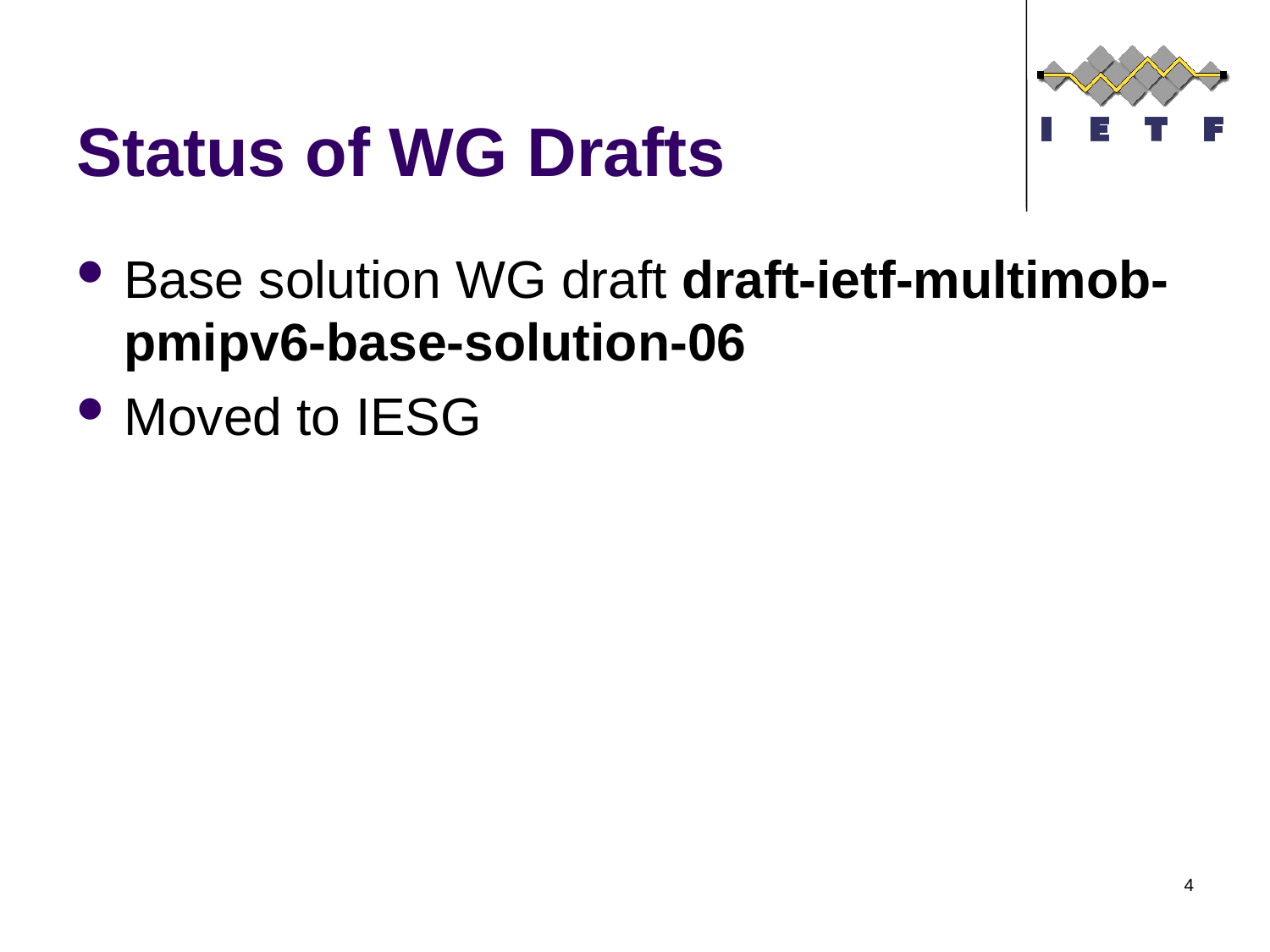

# Status of WG Drafts
Base solution WG draft draft-ietf-multimob-pmipv6-base-solution-06
Moved to IESG
4